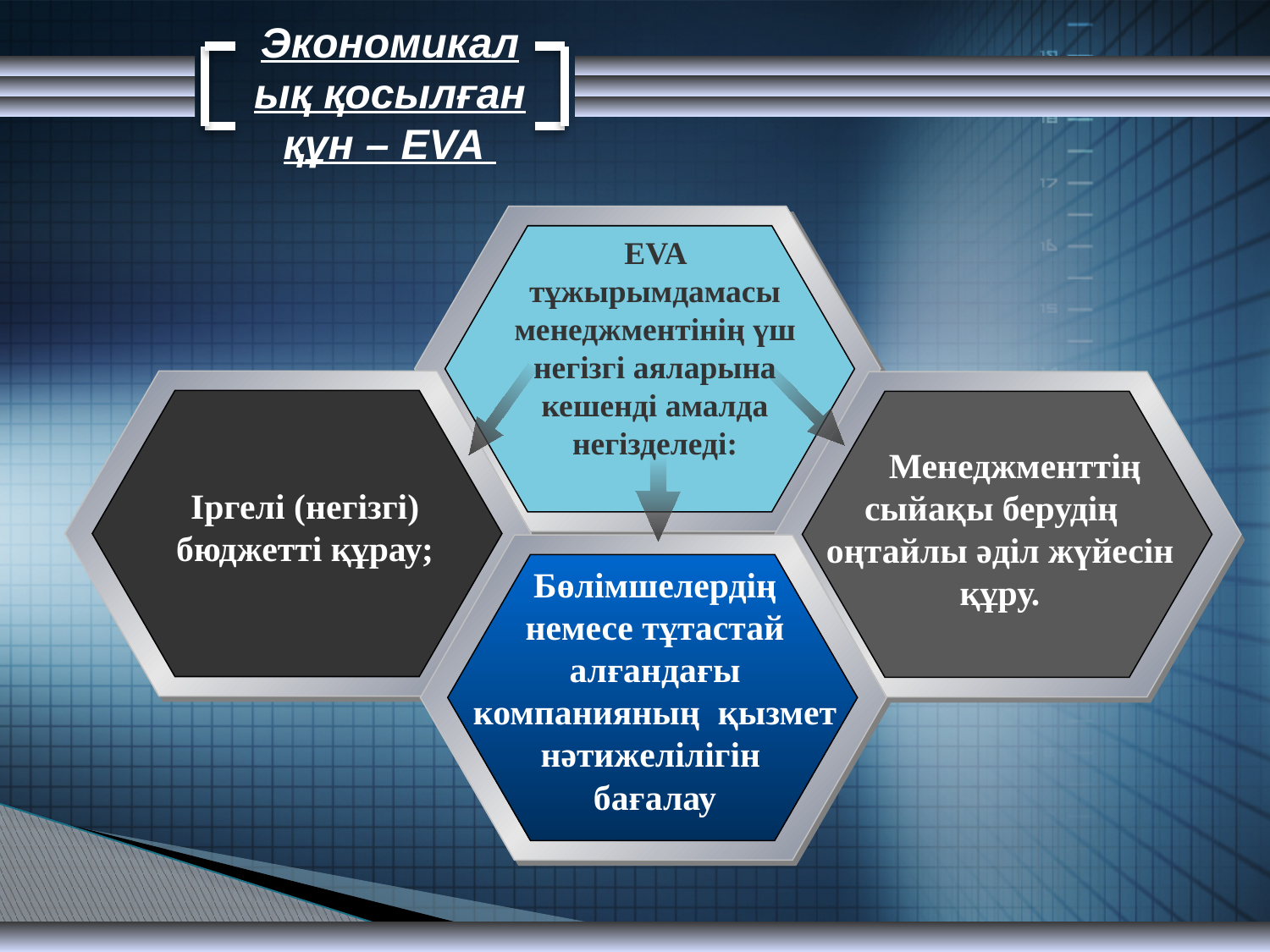

Экономикалық қосылған құн – EVA

EVA тұжырымдамасы менеджментінің үш негізгі аяларына кешенді амалда негізделеді:

Менеджменттің   сыйақы берудің   оңтайлы әділ жүйесін құру.

Іргелі (негізгі) бюджетті құрау;
 Бөлімшелердің
немесе тұтастай алғандағы компанияның  қызмет нәтижелілігін
бағалау